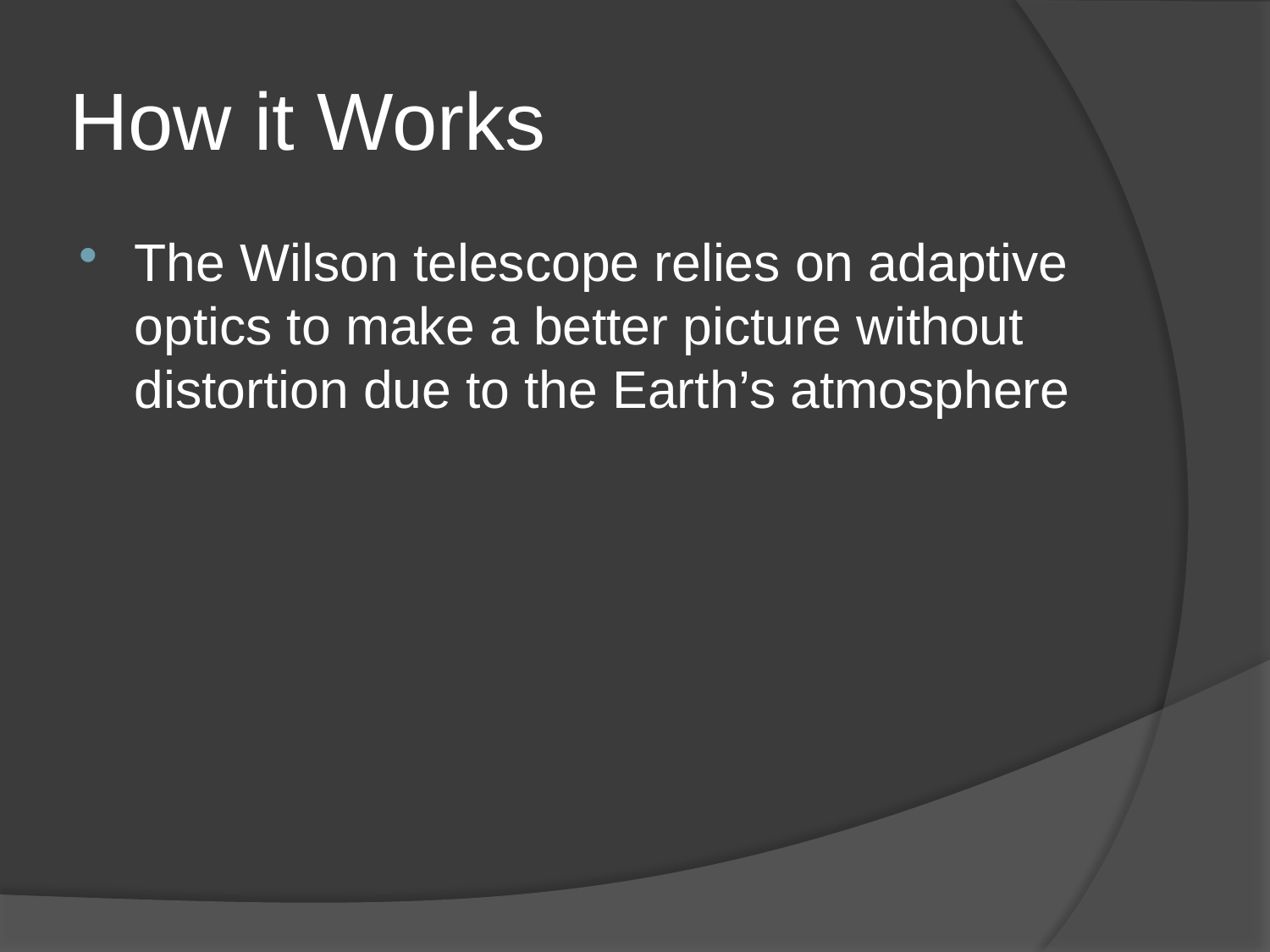

# How it Works
The Wilson telescope relies on adaptive optics to make a better picture without distortion due to the Earth’s atmosphere